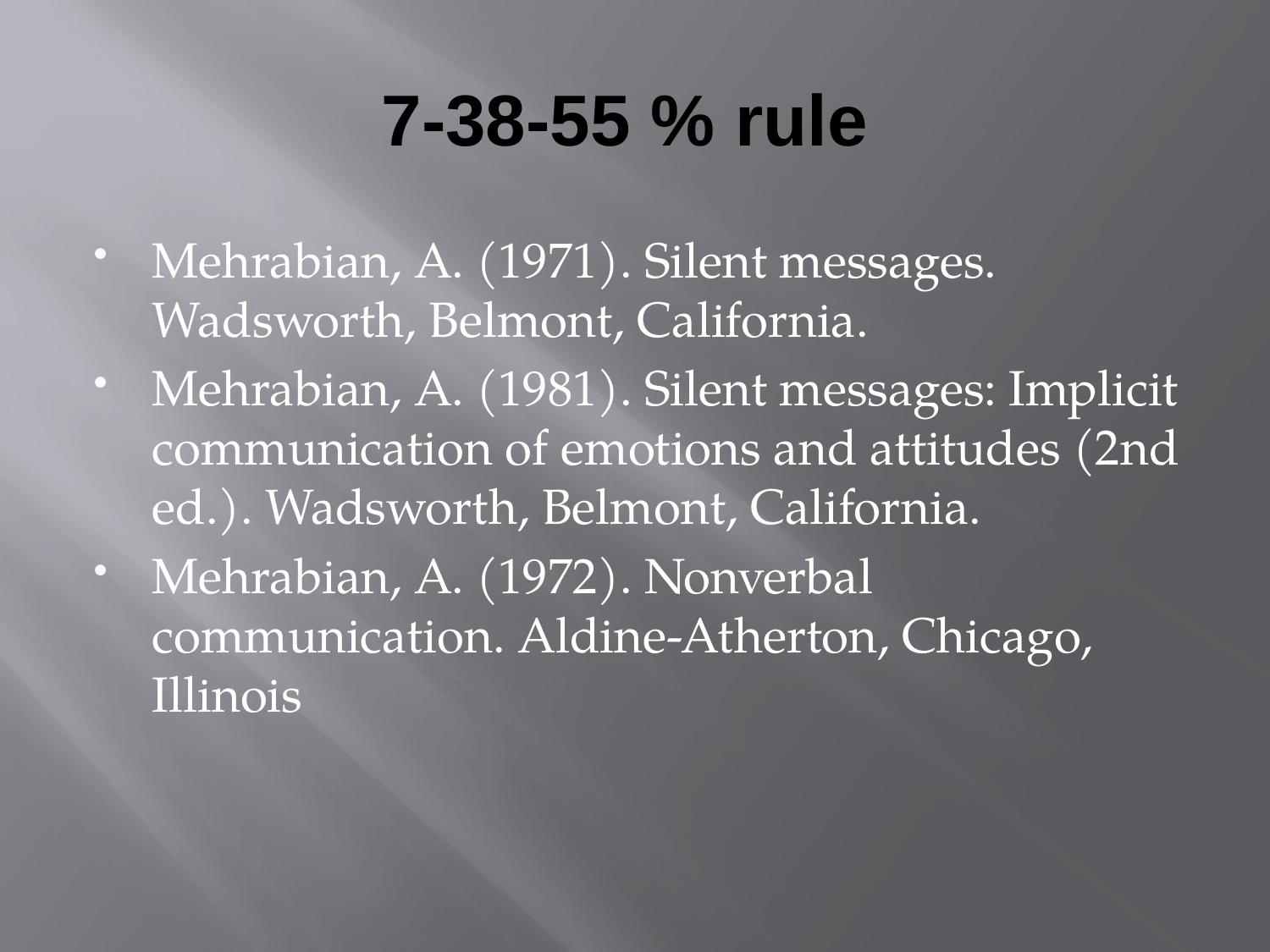

# 7-38-55 % rule
Mehrabian, A. (1971). Silent messages. Wadsworth, Belmont, California.
Mehrabian, A. (1981). Silent messages: Implicit communication of emotions and attitudes (2nd ed.). Wadsworth, Belmont, California.
Mehrabian, A. (1972). Nonverbal communication. Aldine-Atherton, Chicago, Illinois